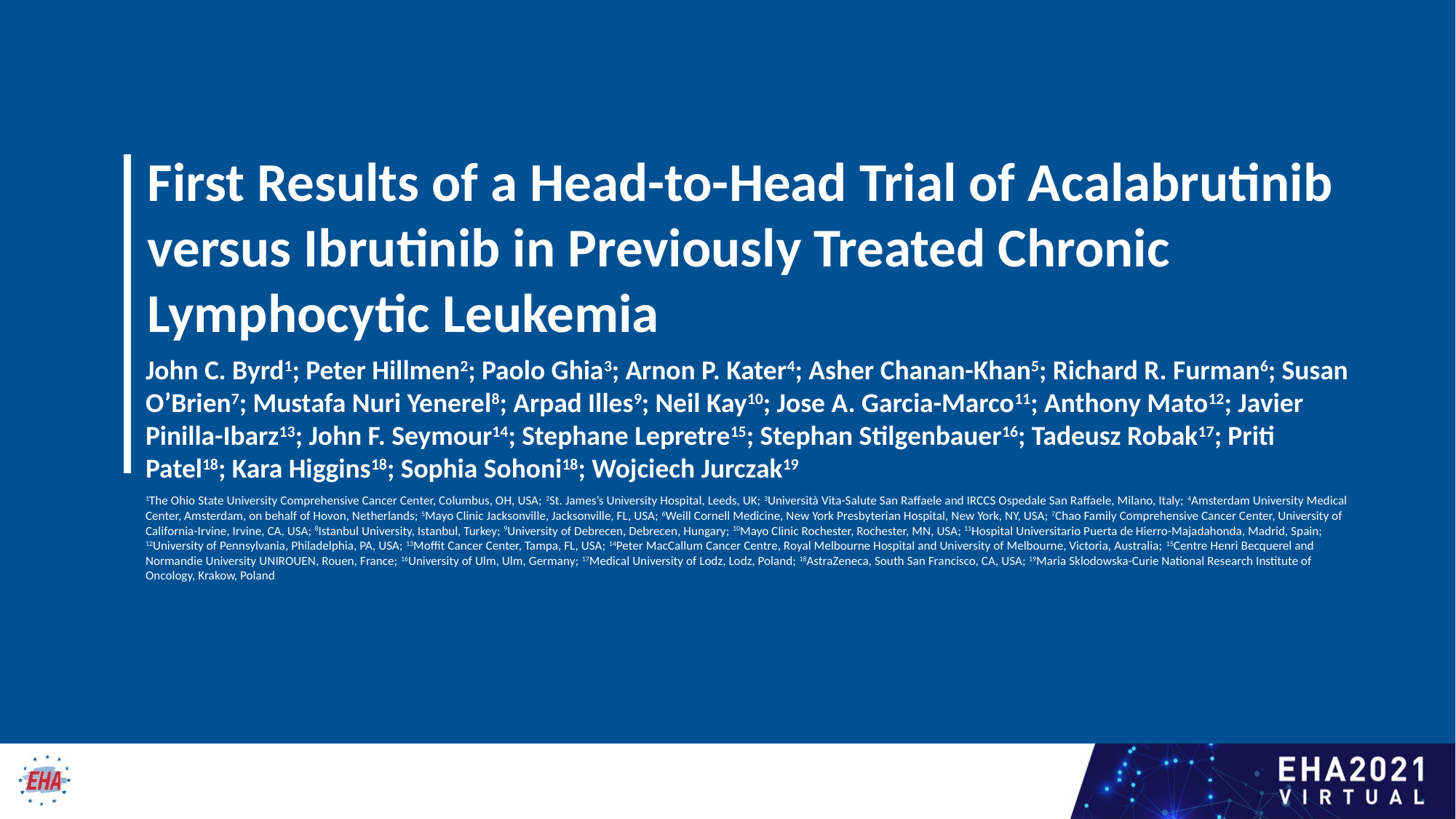

First Results of a Head-to-Head Trial of Acalabrutinib versus Ibrutinib in Previously Treated Chronic Lymphocytic Leukemia
John C. Byrd1; Peter Hillmen2; Paolo Ghia3; Arnon P. Kater4; Asher Chanan-Khan5; Richard R. Furman6; Susan O’Brien7; Mustafa Nuri Yenerel8; Arpad Illes9; Neil Kay10; Jose A. Garcia-Marco11; Anthony Mato12; Javier Pinilla-Ibarz13; John F. Seymour14; Stephane Lepretre15; Stephan Stilgenbauer16; Tadeusz Robak17; Priti Patel18; Kara Higgins18; Sophia Sohoni18; Wojciech Jurczak19
1The Ohio State University Comprehensive Cancer Center, Columbus, OH, USA; 2St. James’s University Hospital, Leeds, UK; 3Università Vita-Salute San Raffaele and IRCCS Ospedale San Raffaele, Milano, Italy; 4Amsterdam University Medical Center, Amsterdam, on behalf of Hovon, Netherlands; 5Mayo Clinic Jacksonville, Jacksonville, FL, USA; 6Weill Cornell Medicine, New York Presbyterian Hospital, New York, NY, USA; 7Chao Family Comprehensive Cancer Center, University of California-Irvine, Irvine, CA, USA; 8Istanbul University, Istanbul, Turkey; 9University of Debrecen, Debrecen, Hungary; 10Mayo Clinic Rochester, Rochester, MN, USA; 11Hospital Universitario Puerta de Hierro-Majadahonda, Madrid, Spain; 12University of Pennsylvania, Philadelphia, PA, USA; 13Moffit Cancer Center, Tampa, FL, USA; 14Peter MacCallum Cancer Centre, Royal Melbourne Hospital and University of Melbourne, Victoria, Australia; 15Centre Henri Becquerel and Normandie University UNIROUEN, Rouen, France; 16University of Ulm, Ulm, Germany; 17Medical University of Lodz, Lodz, Poland; 18AstraZeneca, South San Francisco, CA, USA; 19Maria Sklodowska-Curie National Research Institute of Oncology, Krakow, Poland